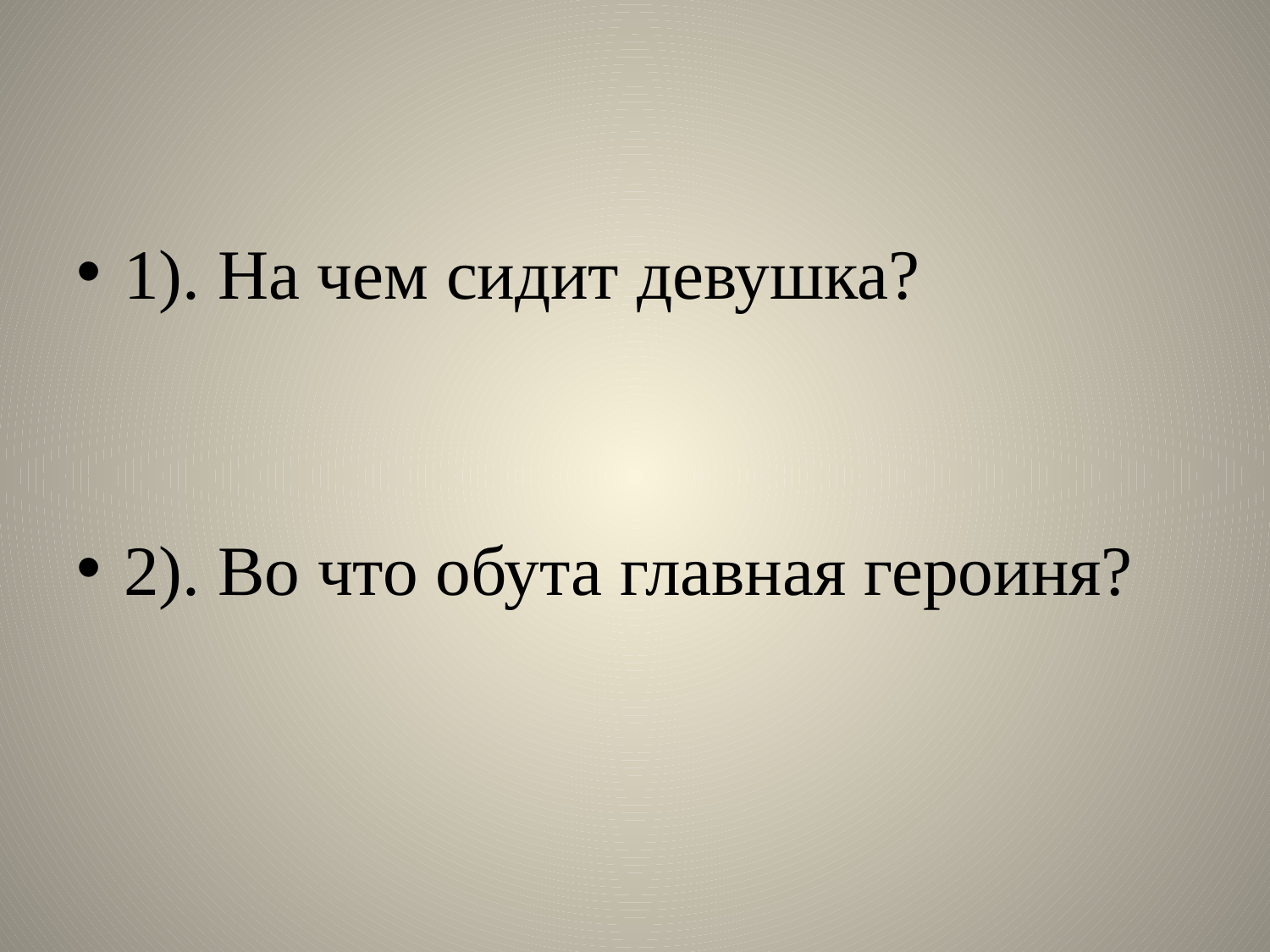

#
1). На чем сидит девушка?

2). Во что обута главная героиня?